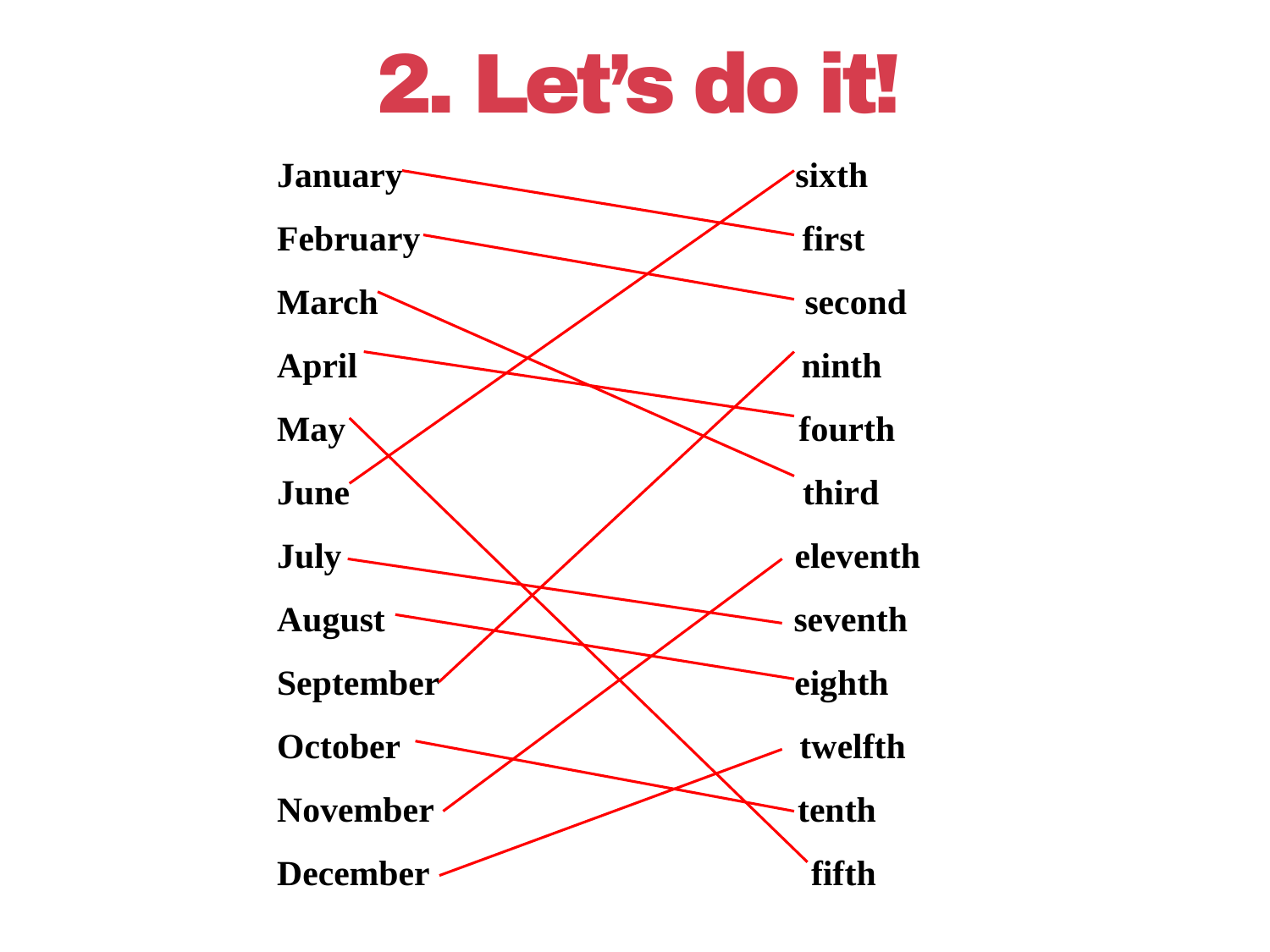

2. Let’s do it!
January 　　　                            　sixth
February                                           first
March                                                second
April                                                  ninth
May                                                   fourth
June                                                   third
July                                                   eleventh
August                                              seventh
September                                        eighth
October                                             twelfth
November                                         tenth
December                                           fifth